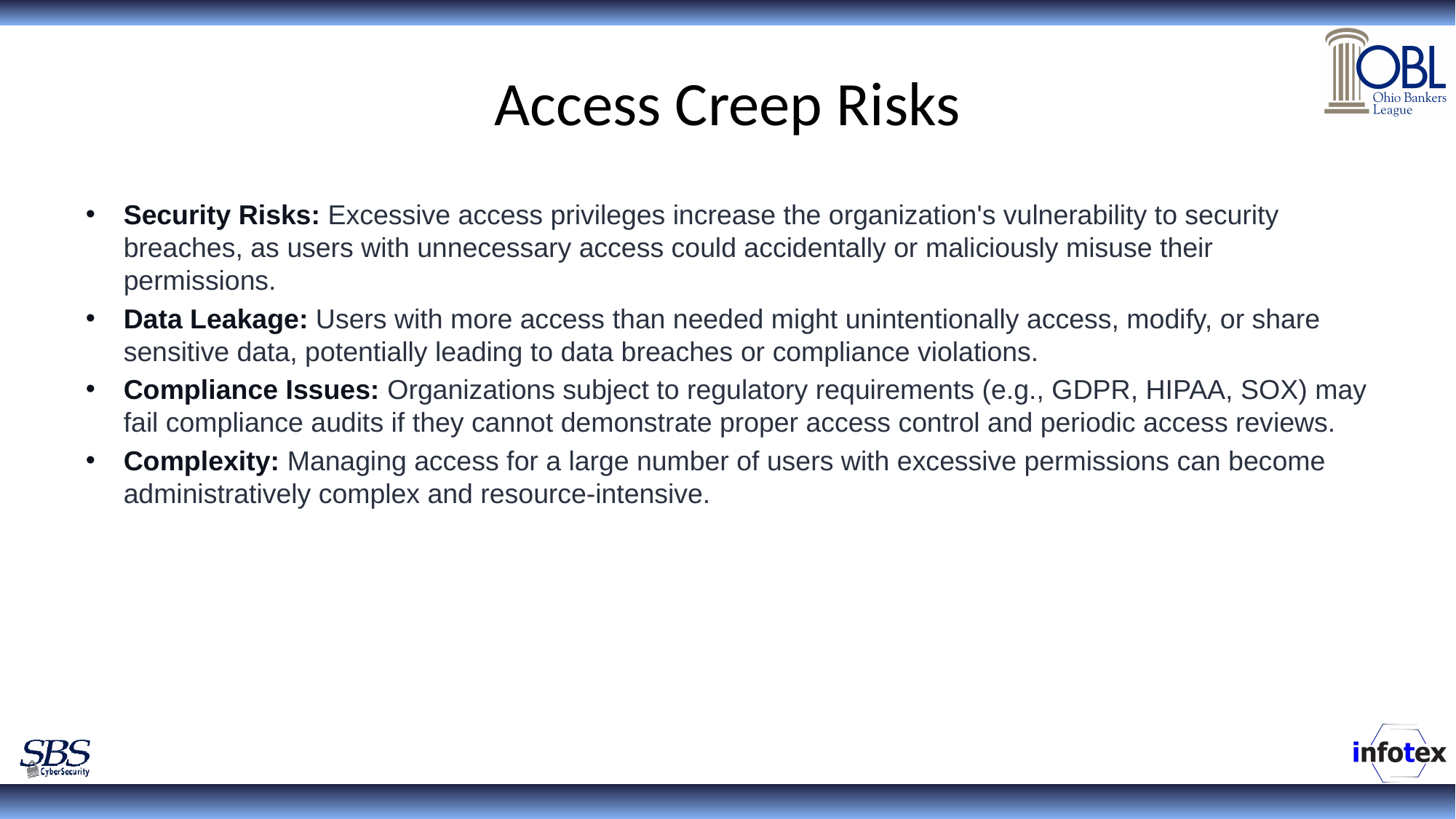

# Access Creep Risks
Security Risks: Excessive access privileges increase the organization's vulnerability to security breaches, as users with unnecessary access could accidentally or maliciously misuse their permissions.
Data Leakage: Users with more access than needed might unintentionally access, modify, or share sensitive data, potentially leading to data breaches or compliance violations.
Compliance Issues: Organizations subject to regulatory requirements (e.g., GDPR, HIPAA, SOX) may fail compliance audits if they cannot demonstrate proper access control and periodic access reviews.
Complexity: Managing access for a large number of users with excessive permissions can become administratively complex and resource-intensive.